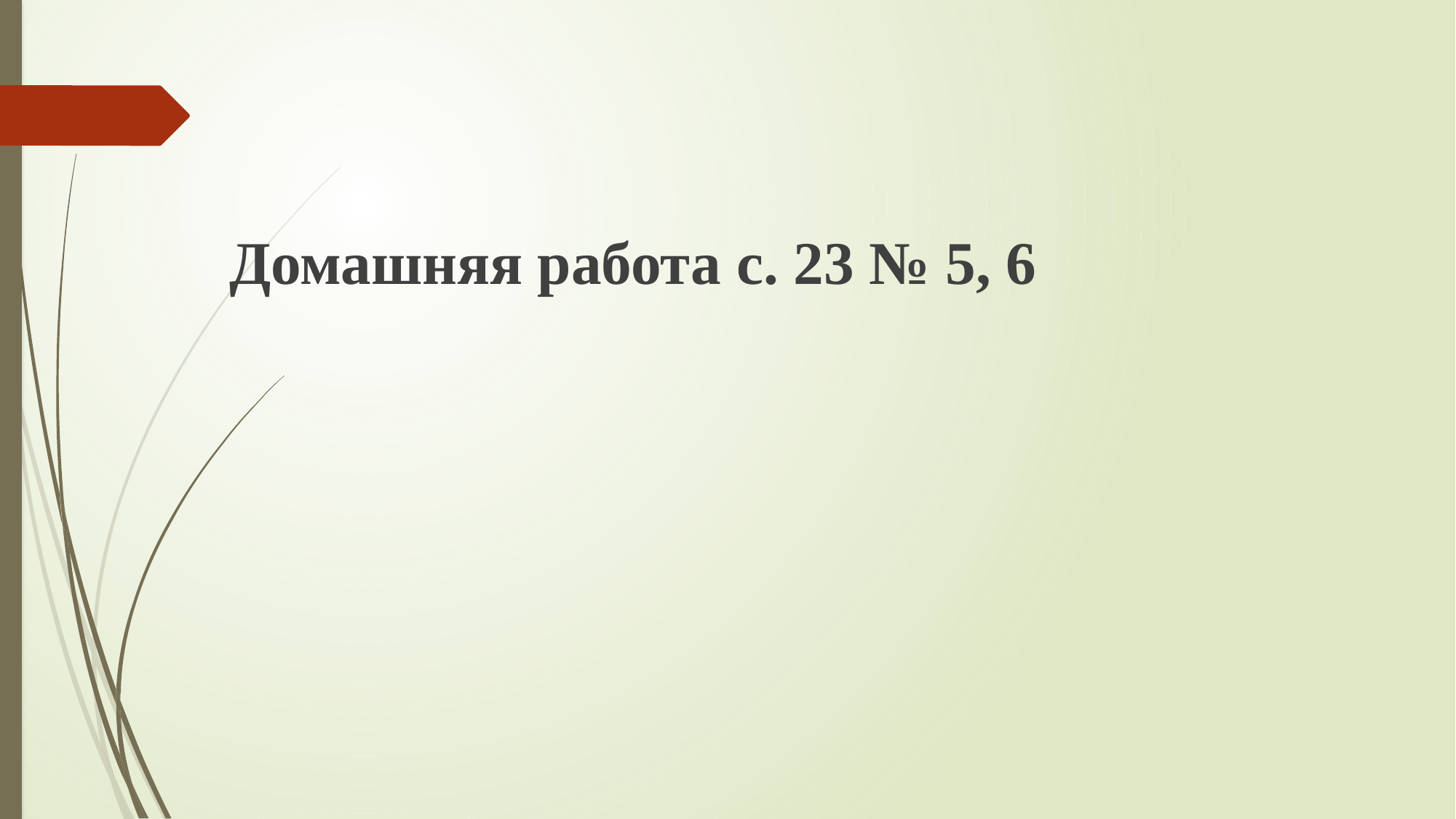

#
Домашняя работа с. 23 № 5, 6